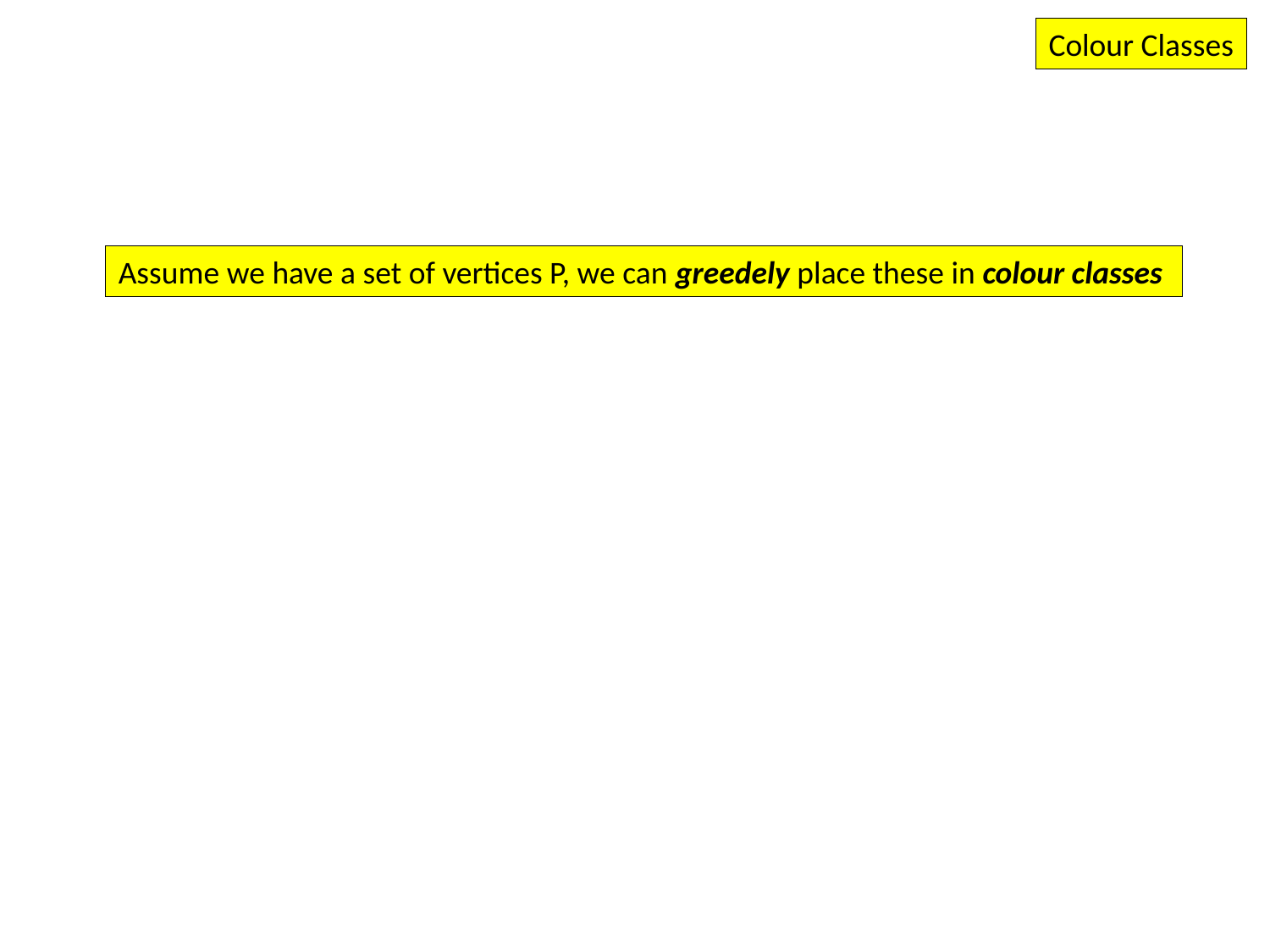

Colour Classes
Assume we have a set of vertices P, we can greedely place these in colour classes